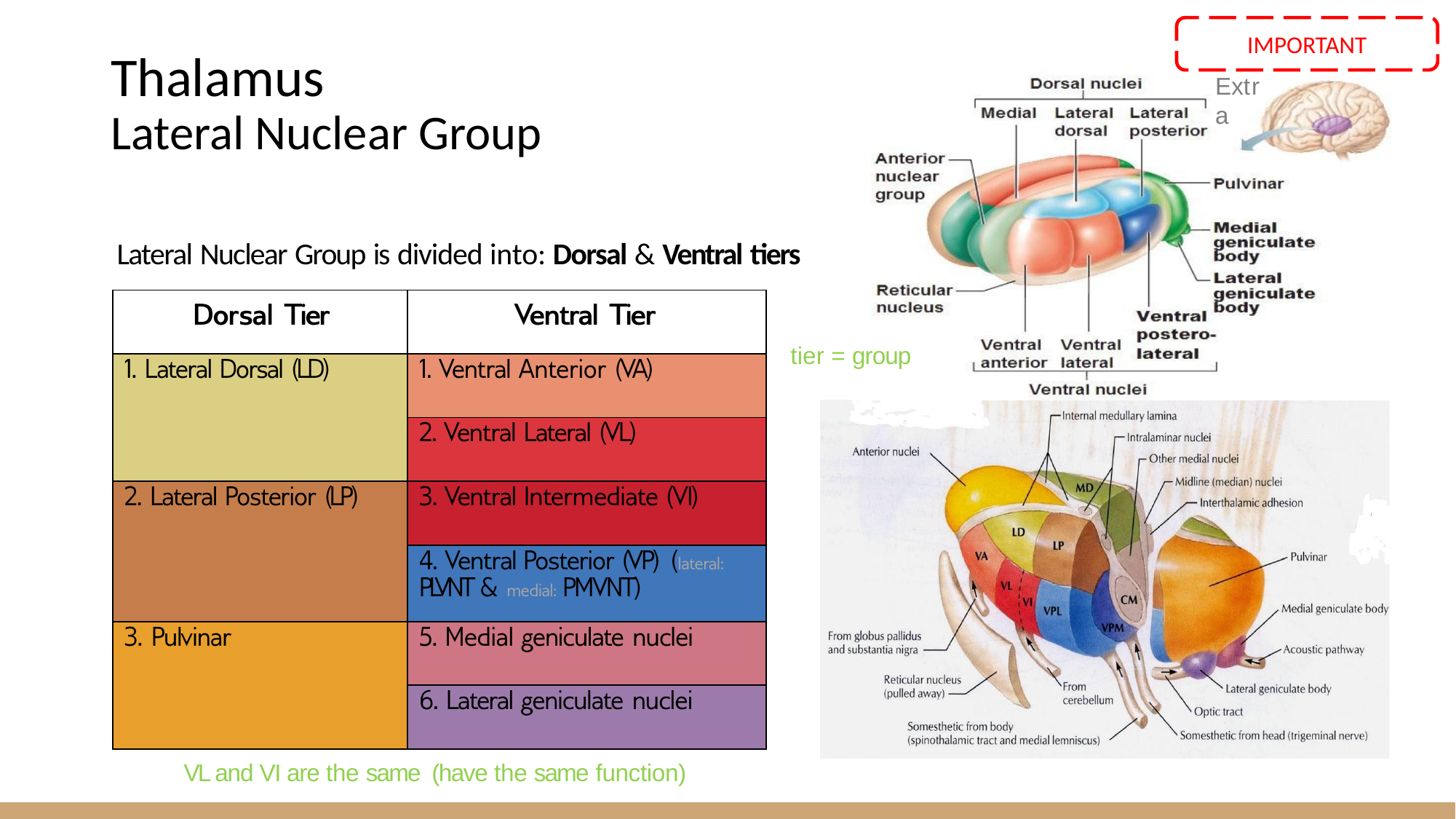

IMPORTANT
Thalamus
Lateral Nuclear Group

Extra
Lateral Nuclear Group is divided into: Dorsal & Ventral tiers
| Dorsal Tier | Ventral Tier |
| --- | --- |
| 1. Lateral Dorsal (LD) | 1. Ventral Anterior (VA) |
|  | 2. Ventral Lateral (VL) |
| 2. Lateral Posterior (LP) | 3. Ventral Intermediate (VI) |
|  | 4. Ventral Posterior (VP) (lateral: PLVNT & medial: PMVNT) |
| 3. Pulvinar | 5. Medial geniculate nuclei |
|  | 6. Lateral geniculate nuclei |
tier = group

VL and VI are the same  (have the same function)